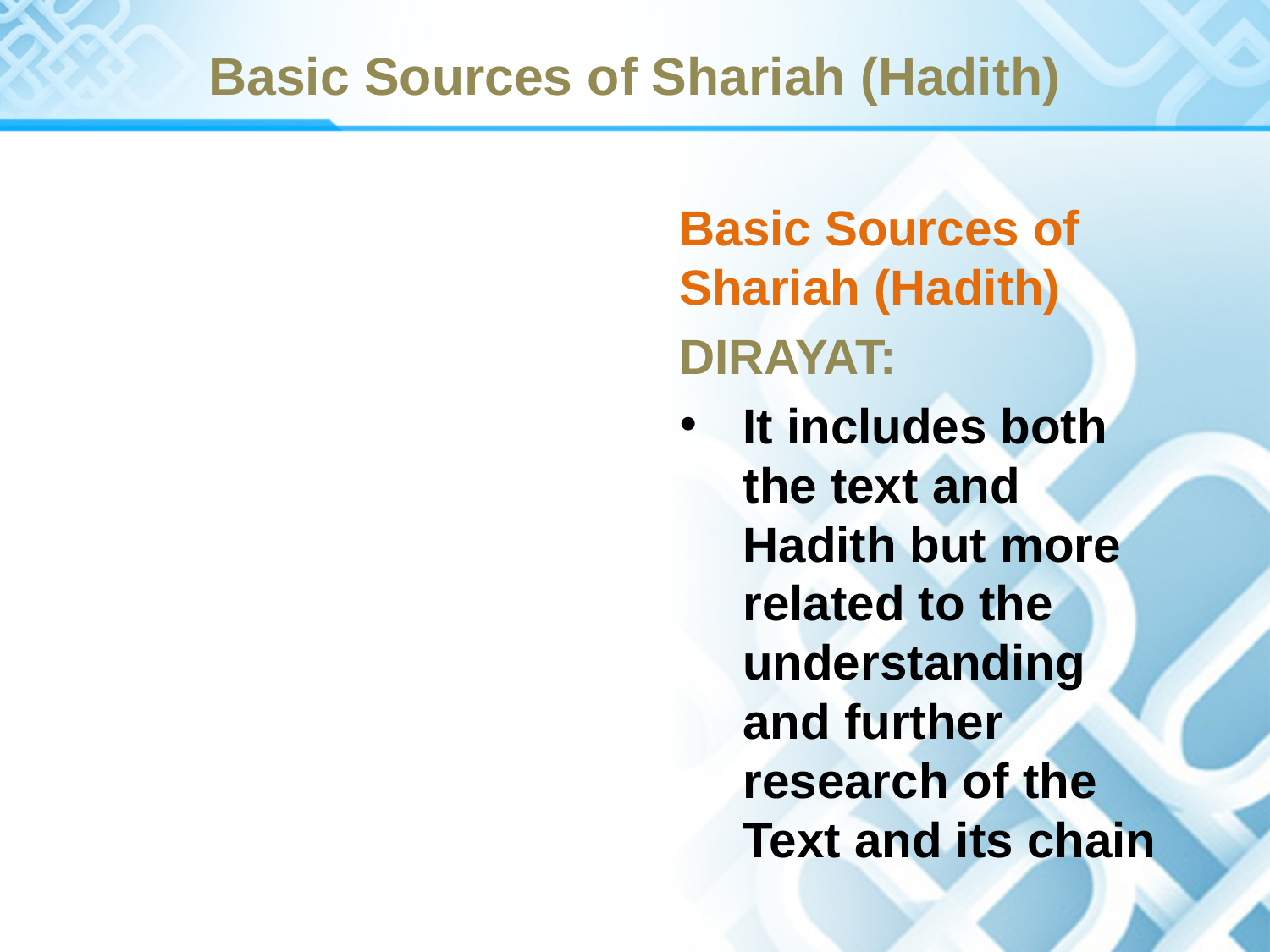

Basic Sources of Shariah (Hadith)
Basic Sources of Shariah (Hadith)
DIRAYAT:
It includes both the text and Hadith but more related to the understanding and further research of the Text and its chain